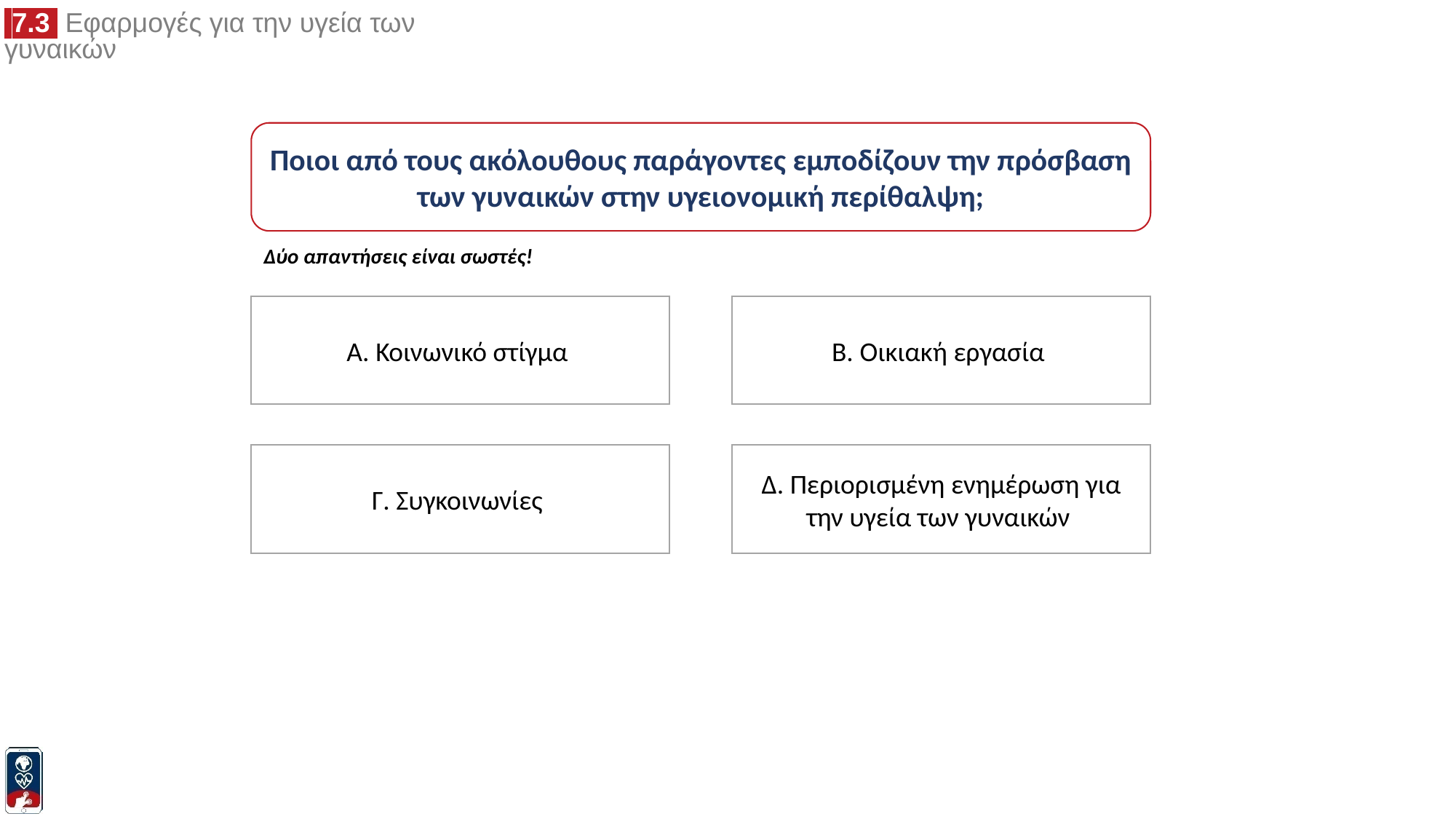

Ποιοι από τους ακόλουθους παράγοντες εμποδίζουν την πρόσβαση των γυναικών στην υγειονομική περίθαλψη;
Δύο απαντήσεις είναι σωστές!
Β. Οικιακή εργασία
Α. Κοινωνικό στίγμα
Δ. Περιορισμένη ενημέρωση για την υγεία των γυναικών
Γ. Συγκοινωνίες